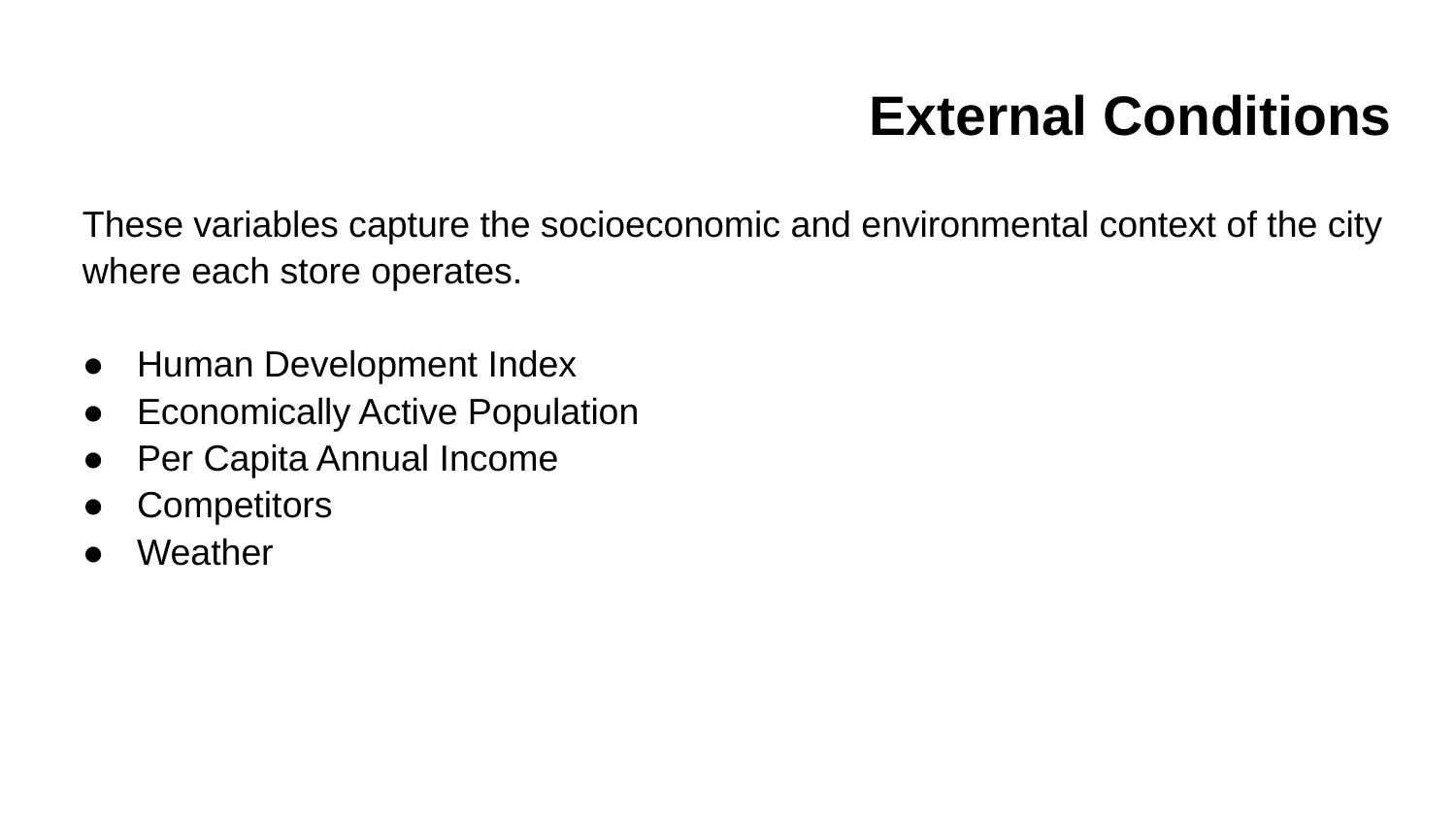

# External Conditions
These variables capture the socioeconomic and environmental context of the city where each store operates.

Human Development Index
Economically Active Population
Per Capita Annual Income
Competitors
Weather